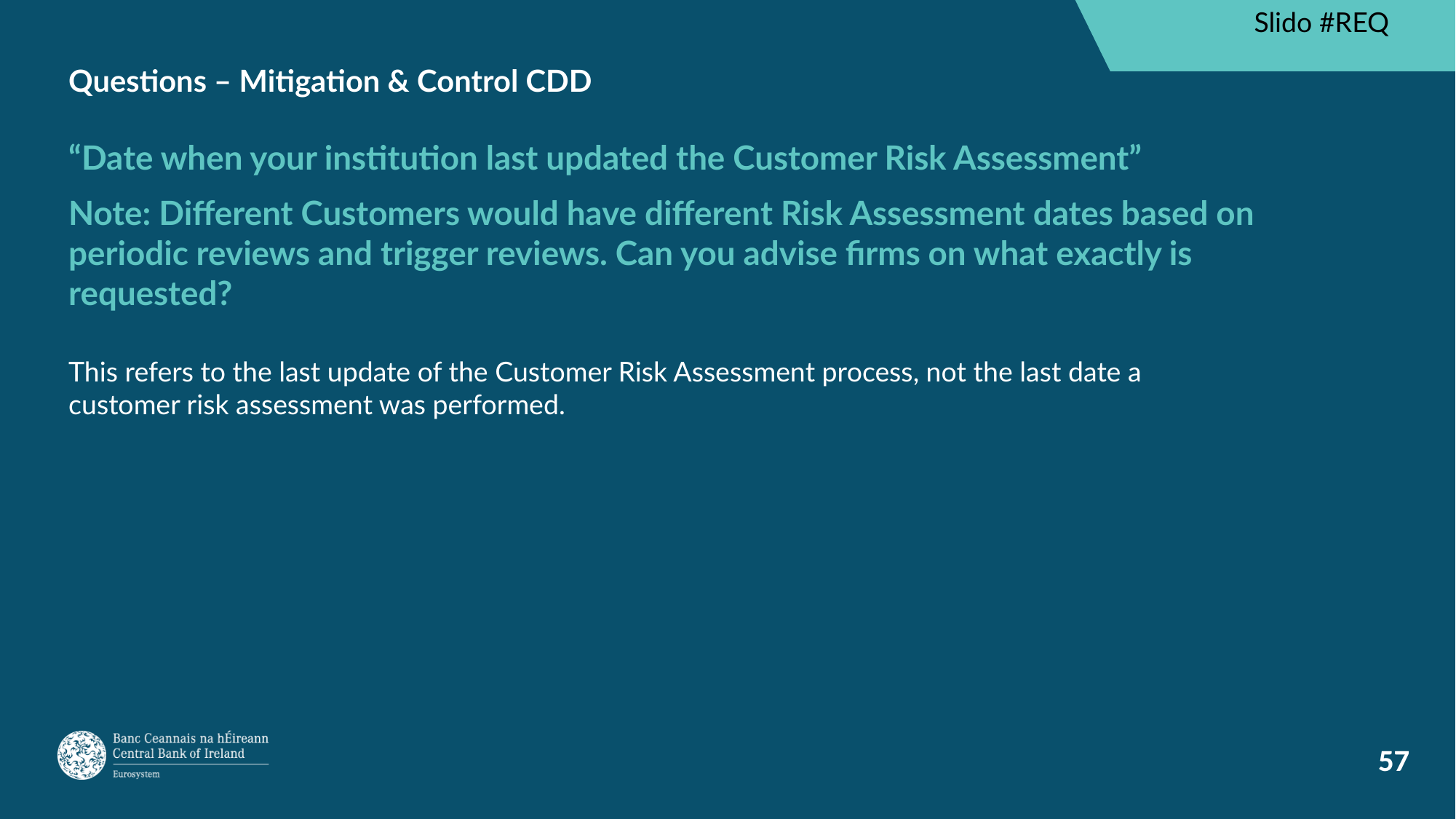

Slido #REQ
# Questions – Mitigation & Control CDD
“Date when your institution last updated the Customer Risk Assessment”
Note: Different Customers would have different Risk Assessment dates based on periodic reviews and trigger reviews. Can you advise firms on what exactly is requested?
This refers to the last update of the Customer Risk Assessment process, not the last date a customer risk assessment was performed.